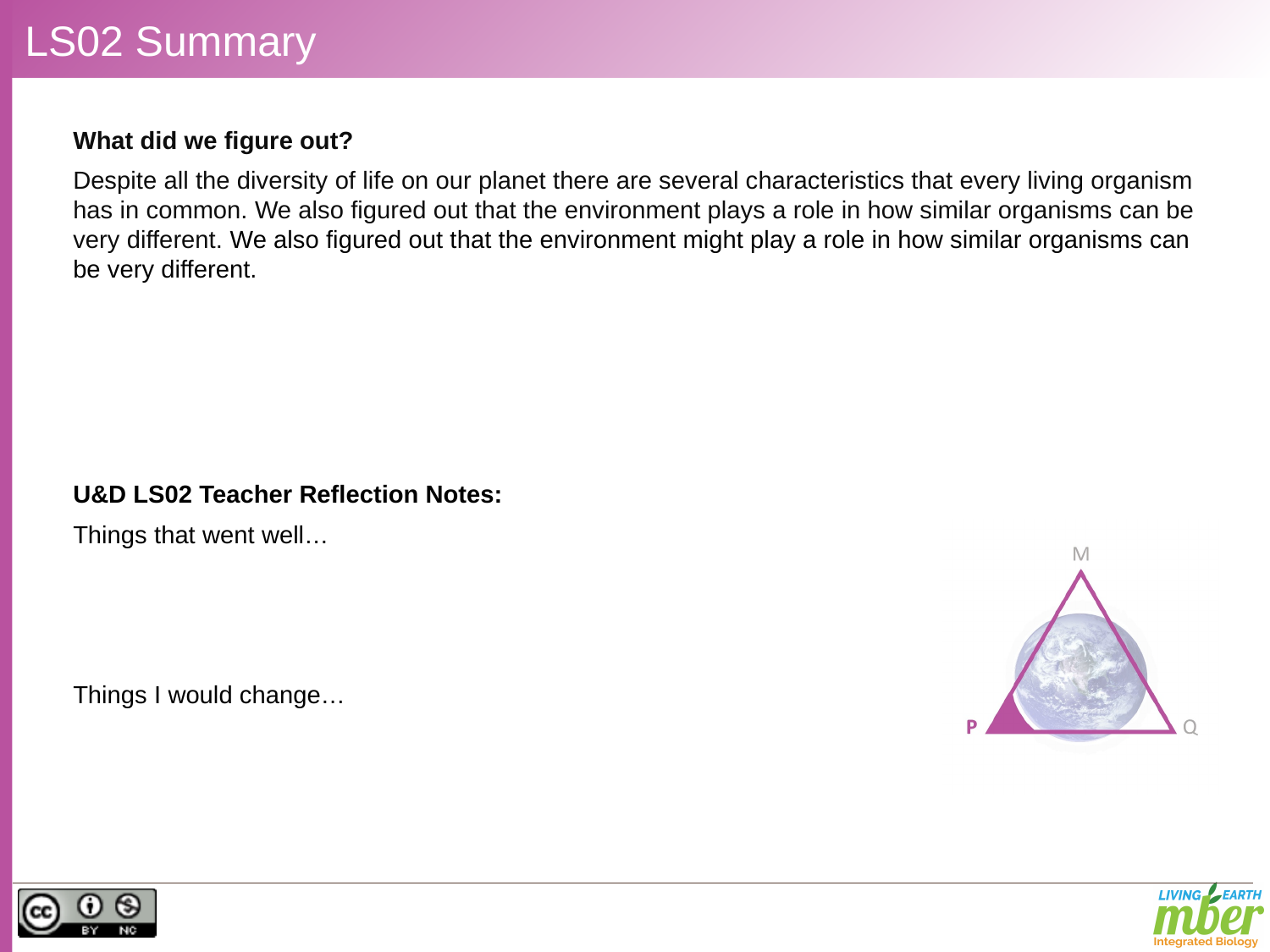

# LS02 Summary
What did we figure out?
Despite all the diversity of life on our planet there are several characteristics that every living organism has in common. We also figured out that the environment plays a role in how similar organisms can be very different. We also figured out that the environment might play a role in how similar organisms can be very different.
U&D LS02 Teacher Reflection Notes:
Things that went well…

Things I would change…